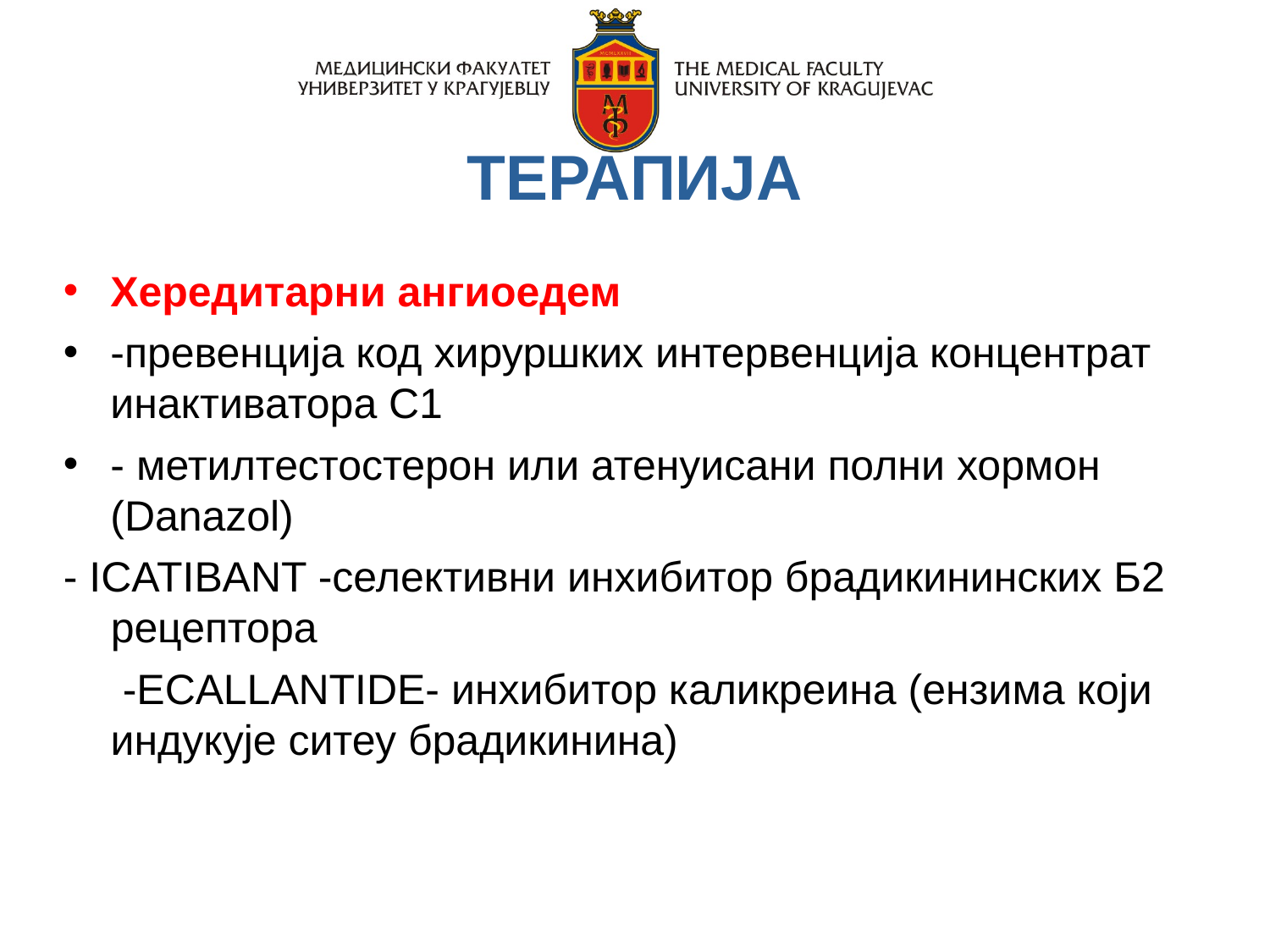

ТЕРАПИЈА

Хередитарни ангиоедем
-превенција код хируршких интервенција концентрат инактиватора C1
- метилтестостерон или атенуисани полни хормон (Danazol)
- ICATIBANT -селективни инхибитор брадикининских Б2 рецептора
     -ECALLANTIDE- инхибитор каликреина (ензима који индукује ситеу брадикинина)